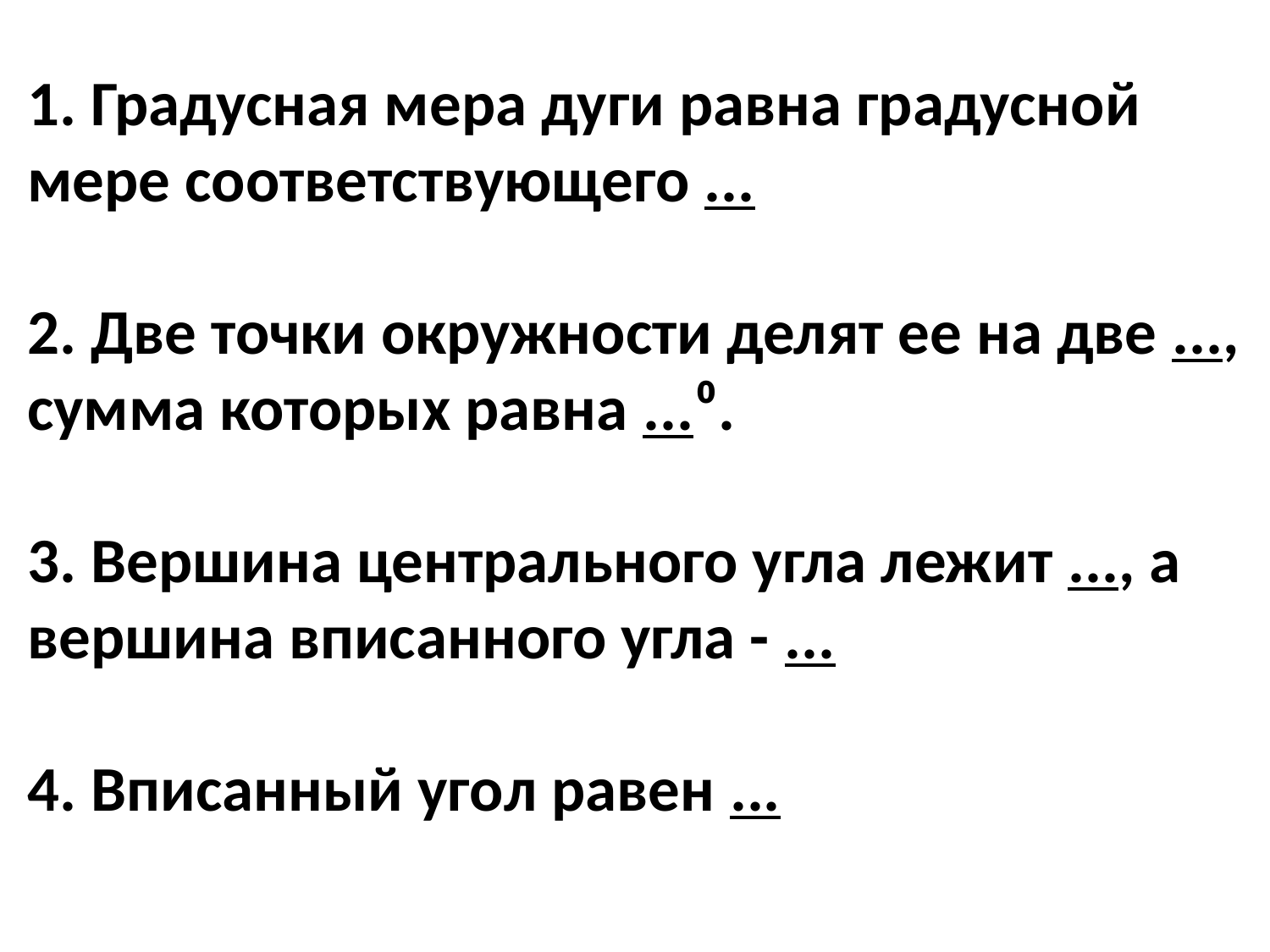

1. Градусная мера дуги равна градусной мере соответствующего ...

2. Две точки окружности делят ее на две ..., сумма которых равна ...⁰.

3. Вершина центрального угла лежит ..., а вершина вписанного угла - ...

4. Вписанный угол равен ...